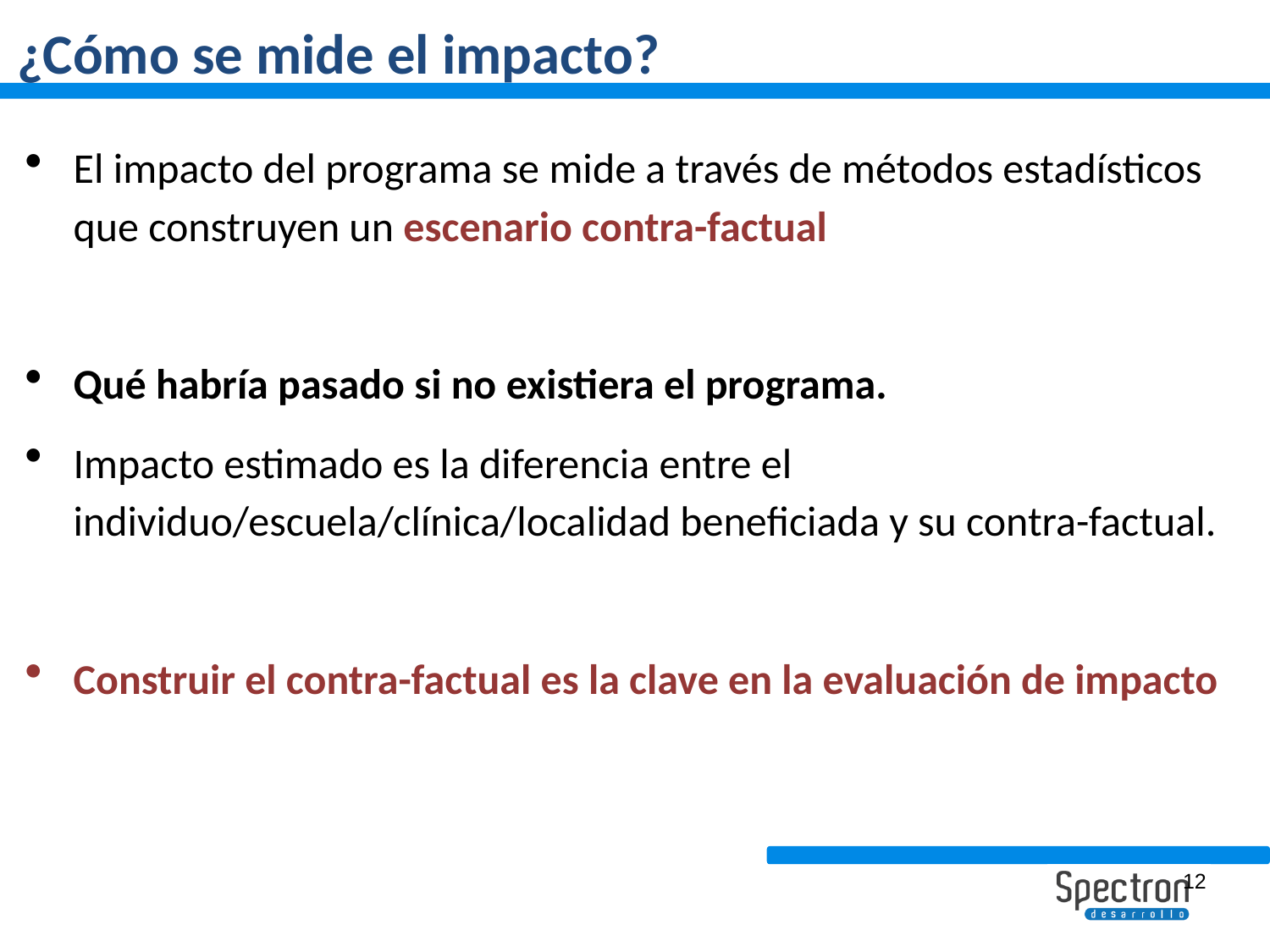

# ¿Cómo se mide el impacto?
El impacto del programa se mide a través de métodos estadísticos que construyen un escenario contra-factual

Qué habría pasado si no existiera el programa.
Impacto estimado es la diferencia entre el individuo/escuela/clínica/localidad beneficiada y su contra-factual.

Construir el contra-factual es la clave en la evaluación de impacto

12